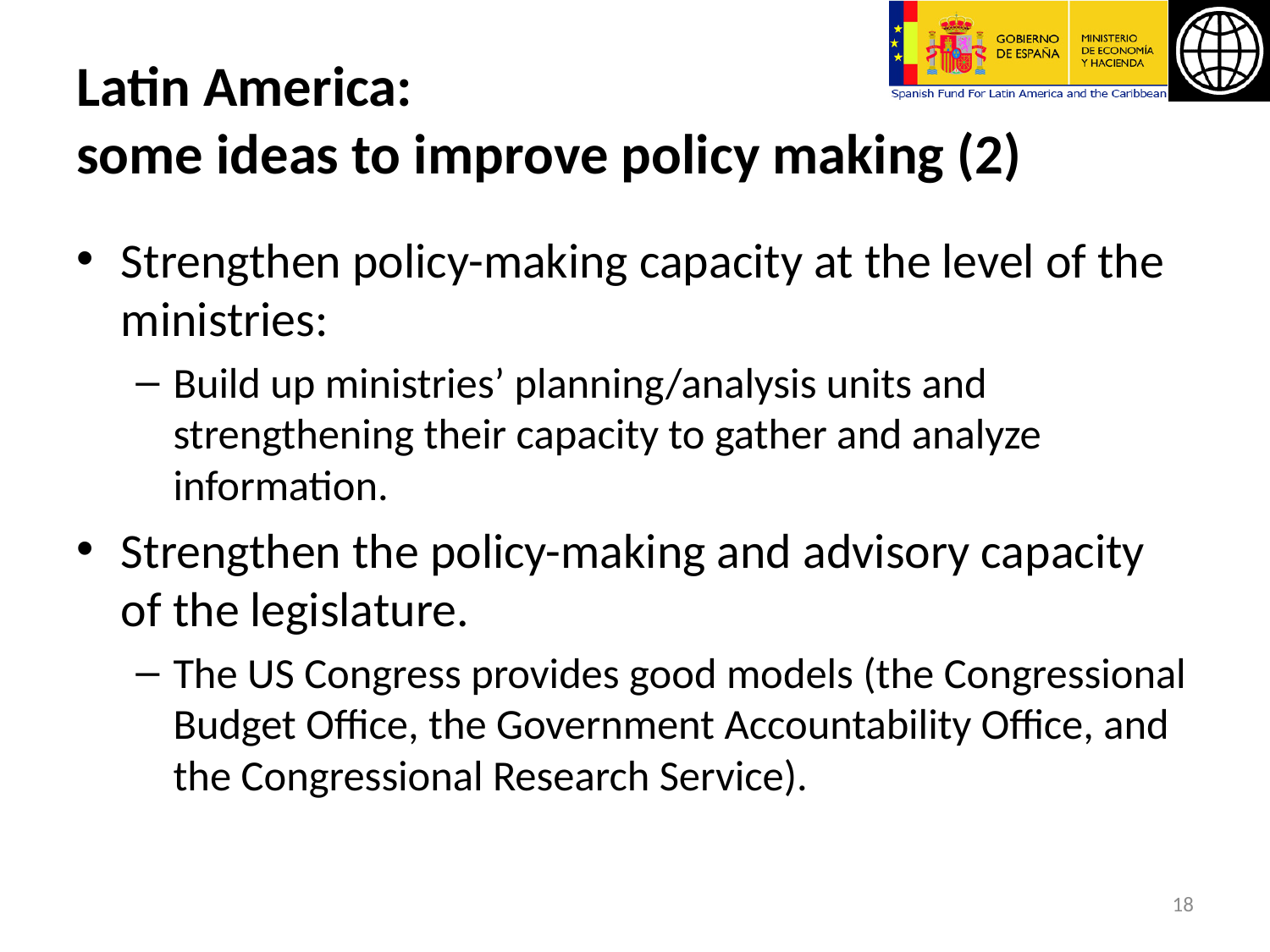

# Latin America: some ideas to improve policy making (2)
Strengthen policy-making capacity at the level of the ministries:
Build up ministries’ planning/analysis units and strengthening their capacity to gather and analyze information.
Strengthen the policy-making and advisory capacity of the legislature.
The US Congress provides good models (the Congressional Budget Office, the Government Accountability Office, and the Congressional Research Service).
18